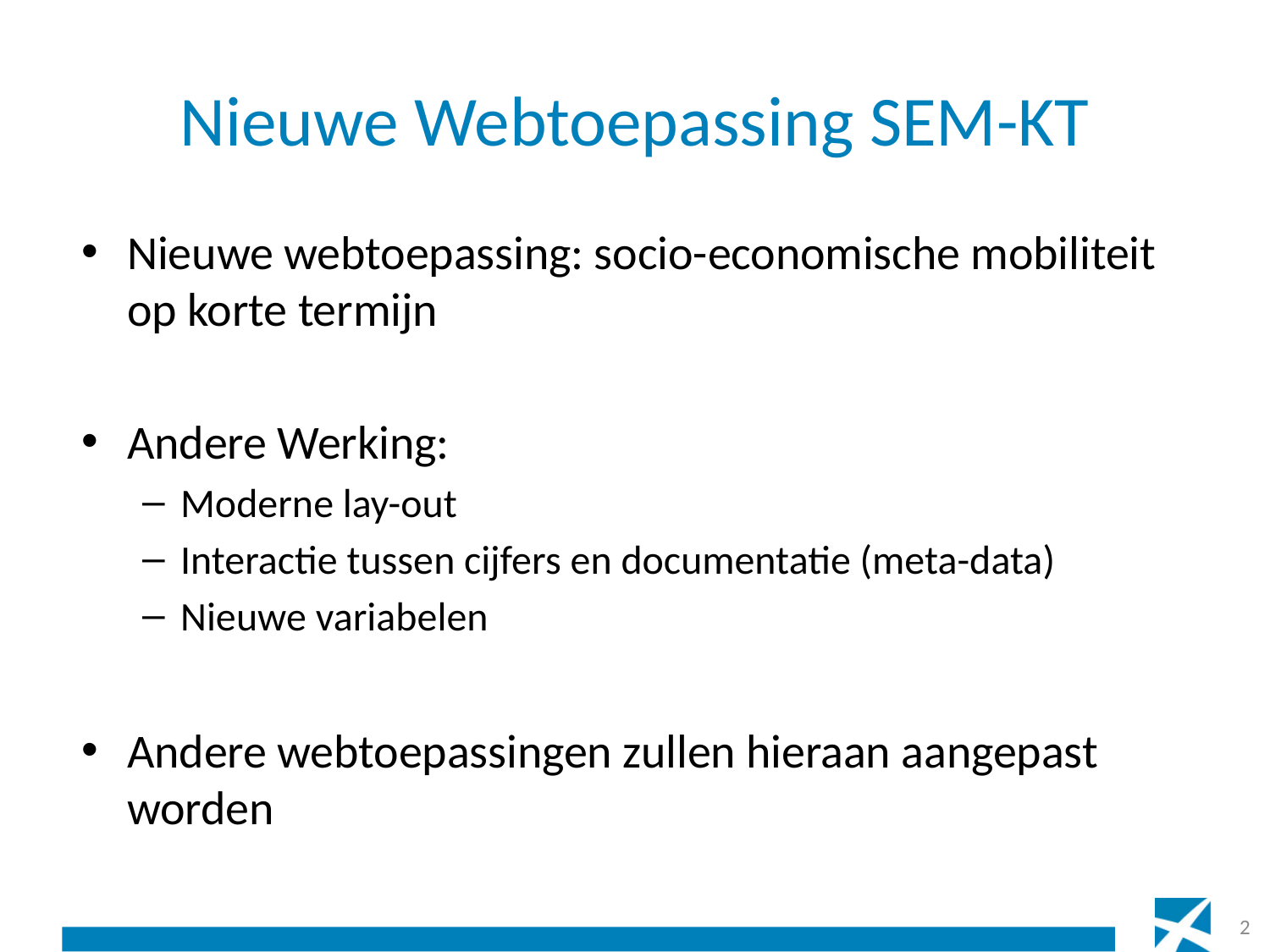

# Nieuwe Webtoepassing SEM-KT
Nieuwe webtoepassing: socio-economische mobiliteit op korte termijn

Andere Werking:
Moderne lay-out
Interactie tussen cijfers en documentatie (meta-data)
Nieuwe variabelen

Andere webtoepassingen zullen hieraan aangepast worden

2